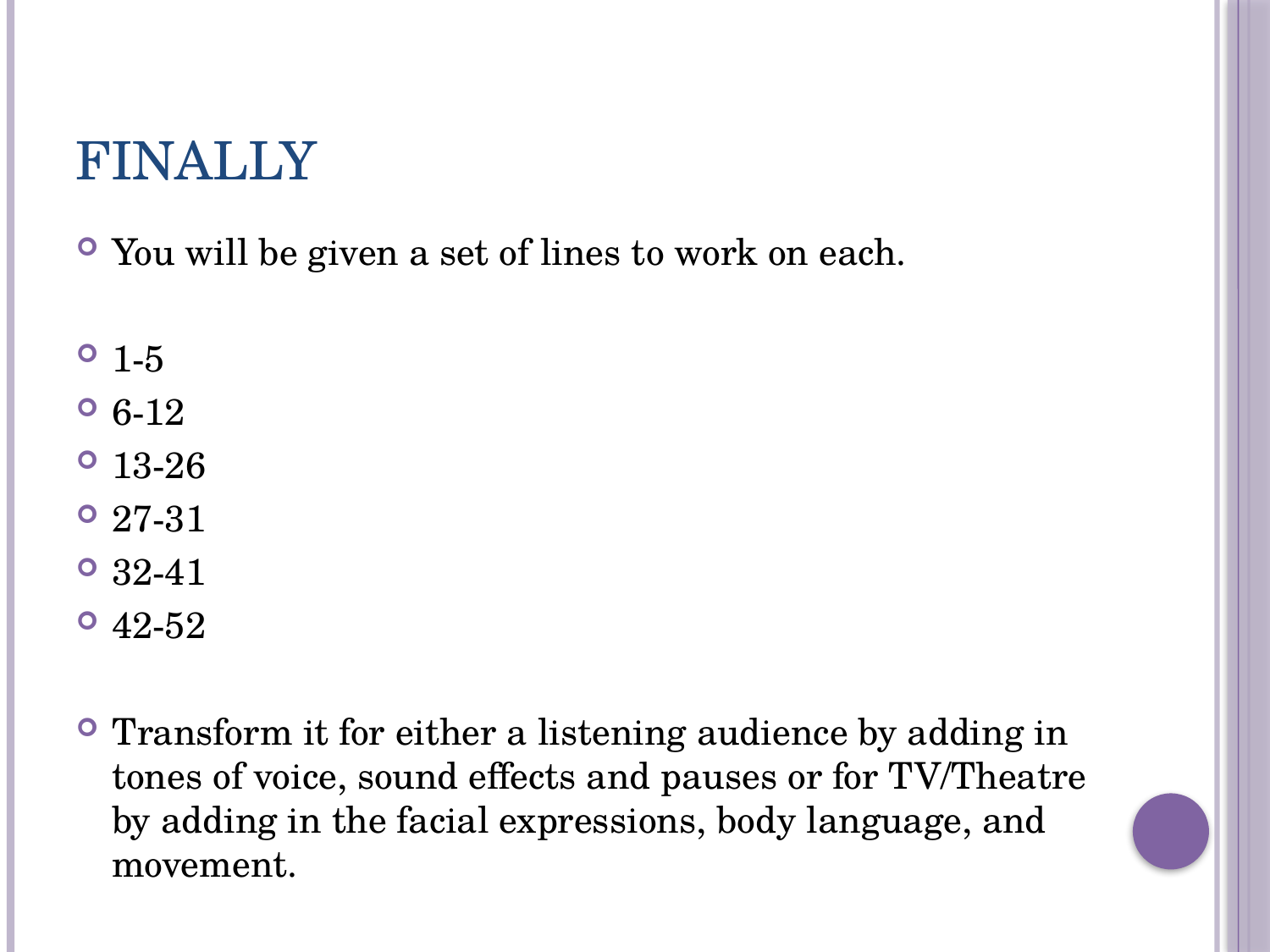

# Finally
You will be given a set of lines to work on each.

1-5
6-12
13-26
27-31
32-41
42-52

Transform it for either a listening audience by adding in tones of voice, sound effects and pauses or for TV/Theatre by adding in the facial expressions, body language, and movement.